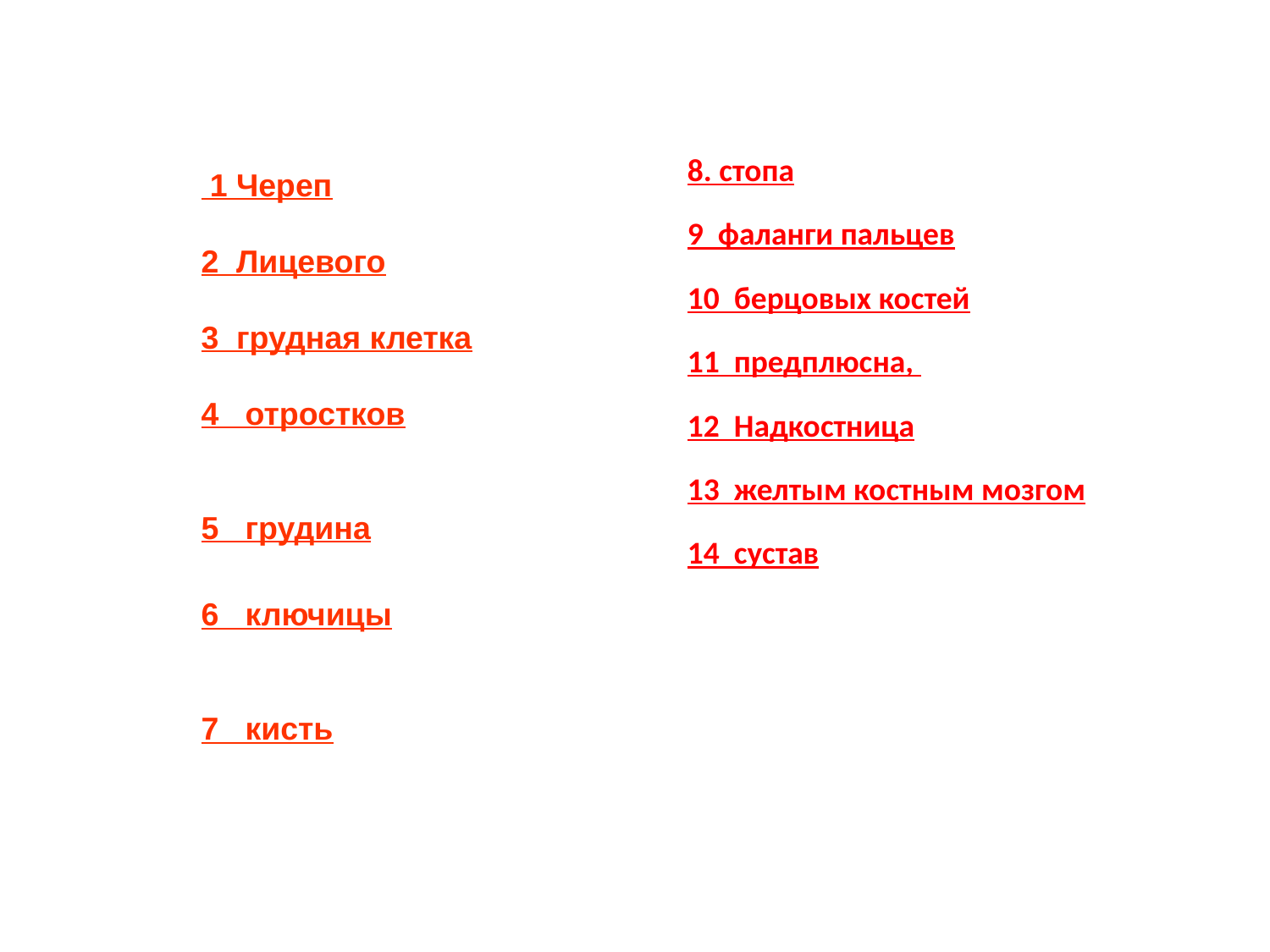

| 8. стопа 9 фаланги пальцев 10 берцовых костей 11 предплюсна, 12 Надкостница 13 желтым костным мозгом 14 сустав |
| --- |
 1 Череп

2  Лицевого

3  грудная клетка

4   отростков

5   грудина

6   ключицы

7   кисть